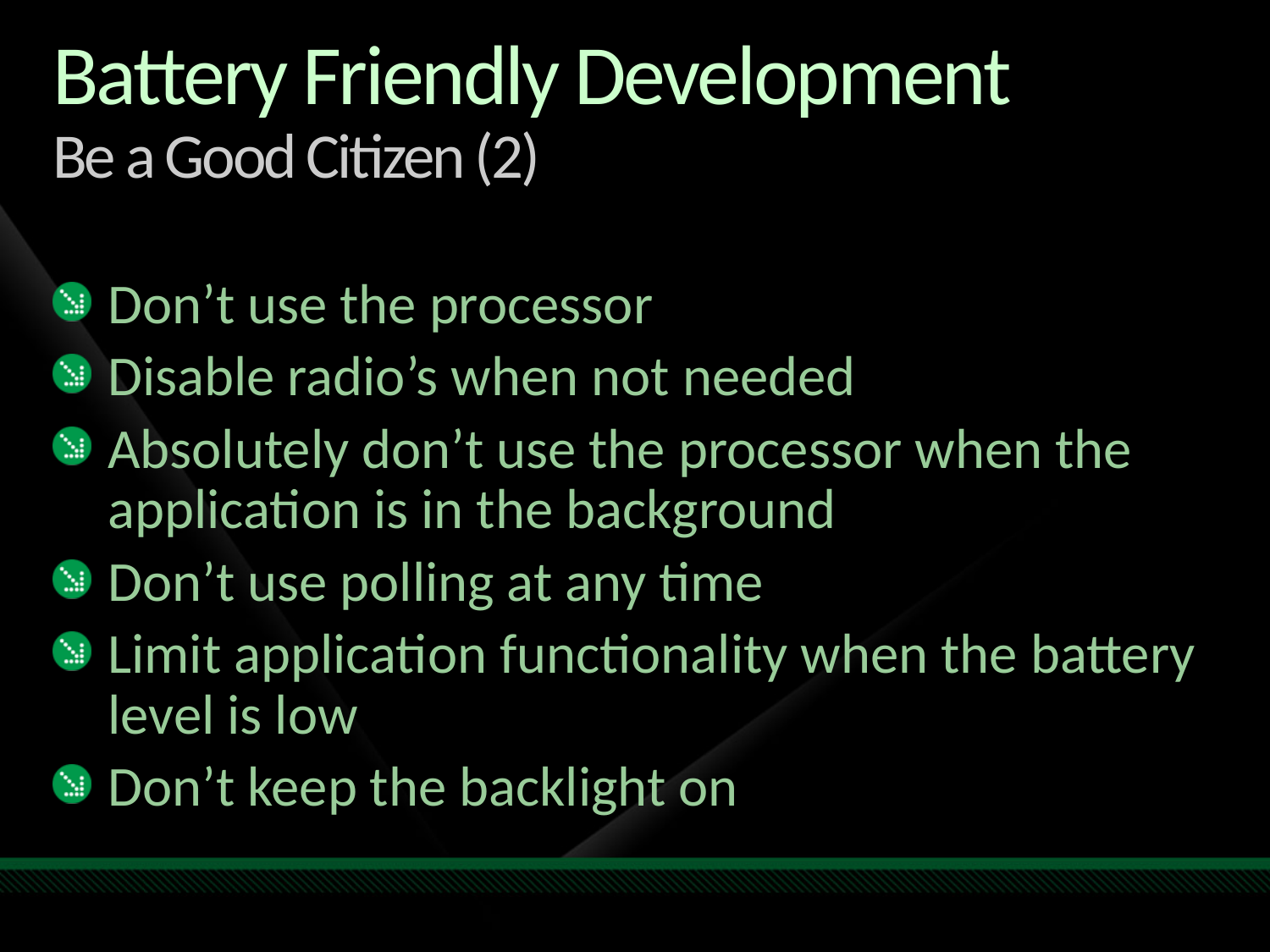

# Battery Friendly Development Be a Good Citizen (2)

Don’t use the processor
Disable radio’s when not needed
Absolutely don’t use the processor when the application is in the background
Don’t use polling at any time
Limit application functionality when the battery level is low
Don’t keep the backlight on